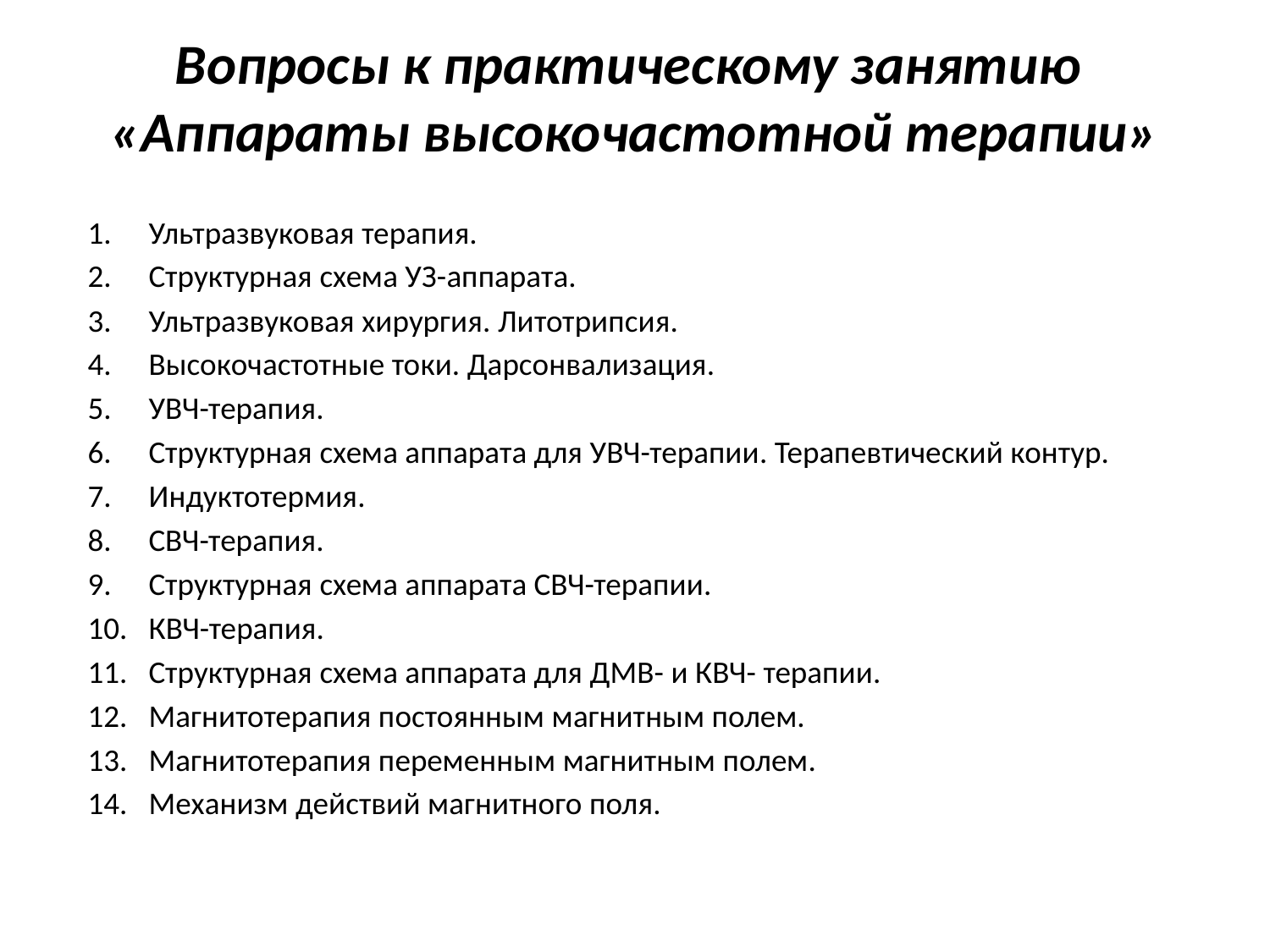

# Вопросы к практическому занятию «Аппараты высокочастотной терапии»
Ультразвуковая терапия.
Структурная схема УЗ-аппарата.
Ультразвуковая хирургия. Литотрипсия.
Высокочастотные токи. Дарсонвализация.
УВЧ-терапия.
Структурная схема аппарата для УВЧ-терапии. Терапевтический контур.
Индуктотермия.
СВЧ-терапия.
Структурная схема аппарата СВЧ-терапии.
КВЧ-терапия.
Структурная схема аппарата для ДМВ- и КВЧ- терапии.
Магнитотерапия постоянным магнитным полем.
Магнитотерапия переменным магнитным полем.
Механизм действий магнитного поля.